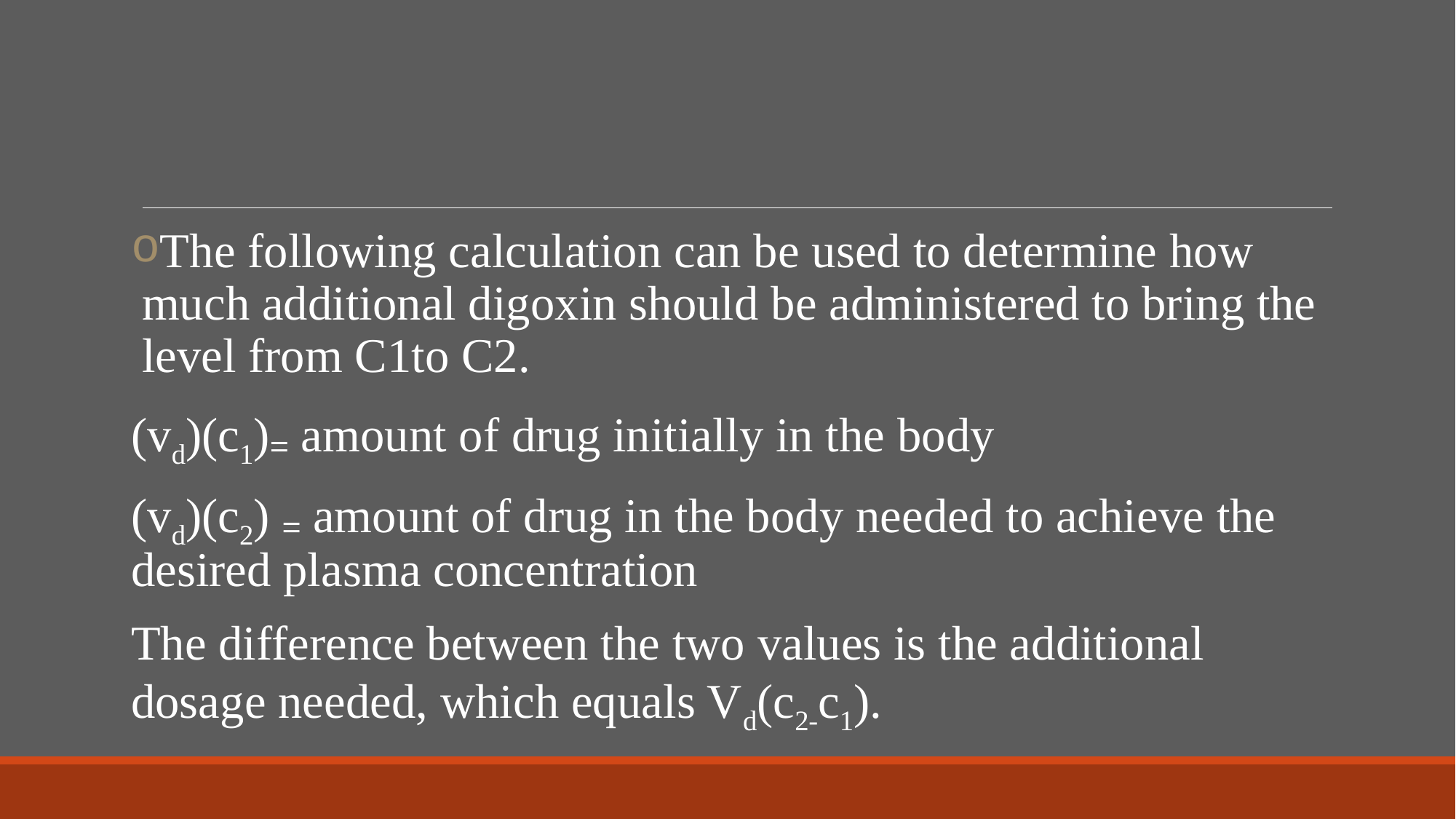

#
The following calculation can be used to determine how much additional digoxin should be administered to bring the level from C1to C2.
(vd)(c1)₌ amount of drug initially in the body
(vd)(c2) ₌ amount of drug in the body needed to achieve the desired plasma concentration
The difference between the two values is the additional dosage needed, which equals Vd(c2-c1).